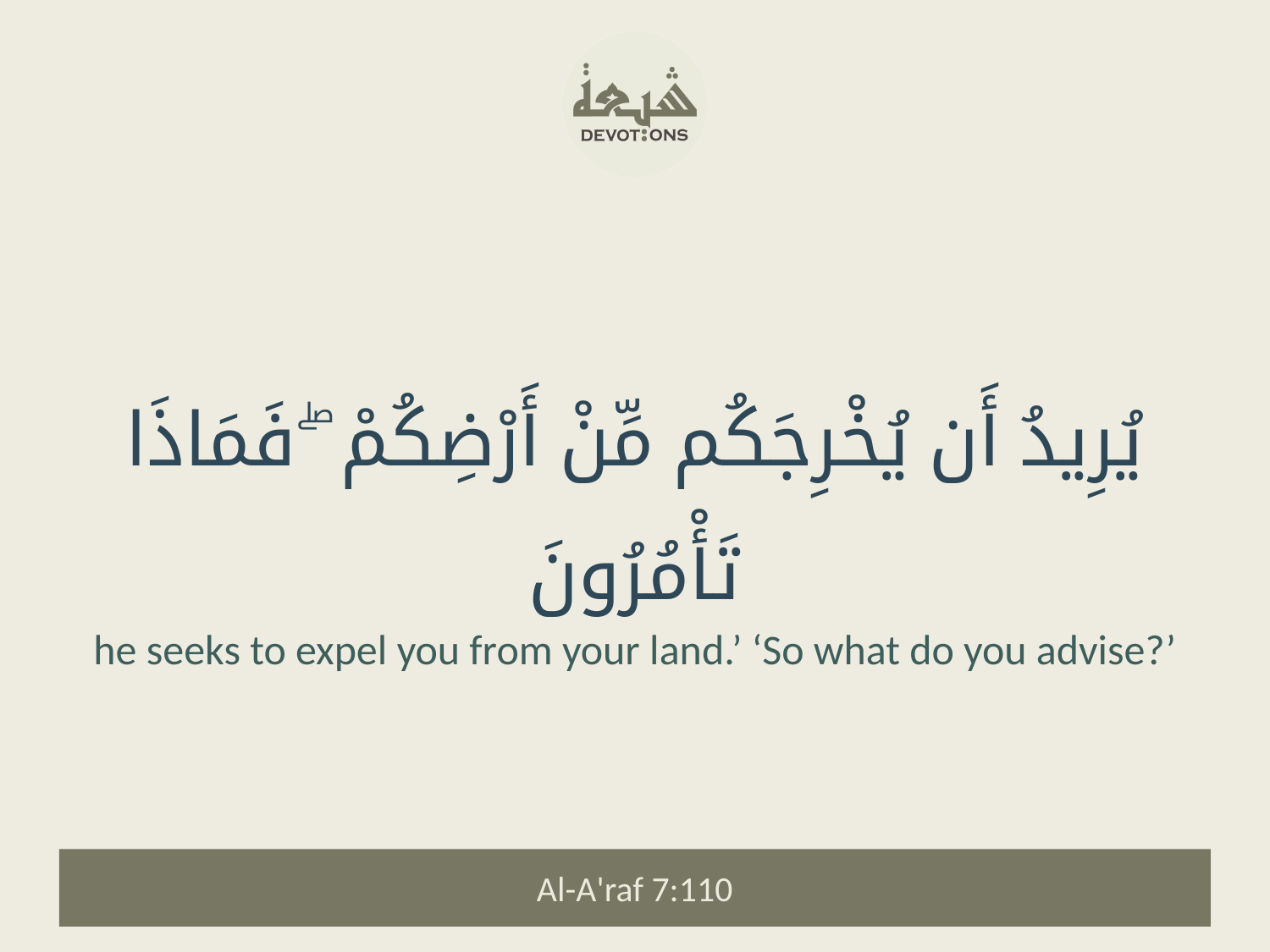

يُرِيدُ أَن يُخْرِجَكُم مِّنْ أَرْضِكُمْ ۖ فَمَاذَا تَأْمُرُونَ
he seeks to expel you from your land.’ ‘So what do you advise?’
Al-A'raf 7:110